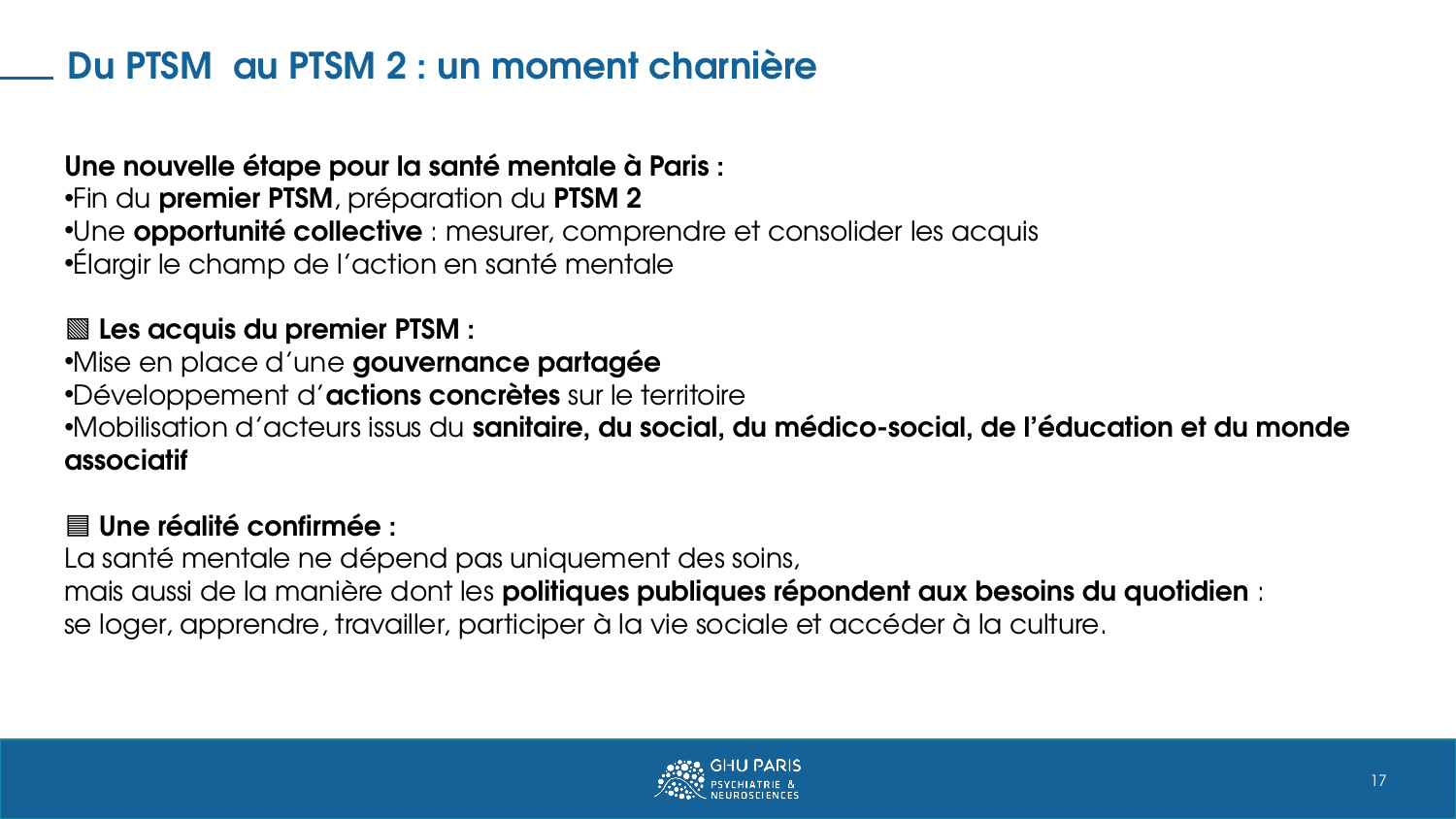

# Du PTSM  au PTSM 2 : un moment charnière
Une nouvelle étape pour la santé mentale à Paris :
Fin du premier PTSM, préparation du PTSM 2
Une opportunité collective : mesurer, comprendre et consolider les acquis
Élargir le champ de l’action en santé mentale

🟩 Les acquis du premier PTSM :
Mise en place d’une gouvernance partagée
Développement d’actions concrètes sur le territoire
Mobilisation d’acteurs issus du sanitaire, du social, du médico-social, de l’éducation et du monde associatif

🟦 Une réalité confirmée :
La santé mentale ne dépend pas uniquement des soins,
mais aussi de la manière dont les politiques publiques répondent aux besoins du quotidien :
se loger, apprendre, travailler, participer à la vie sociale et accéder à la culture.
17